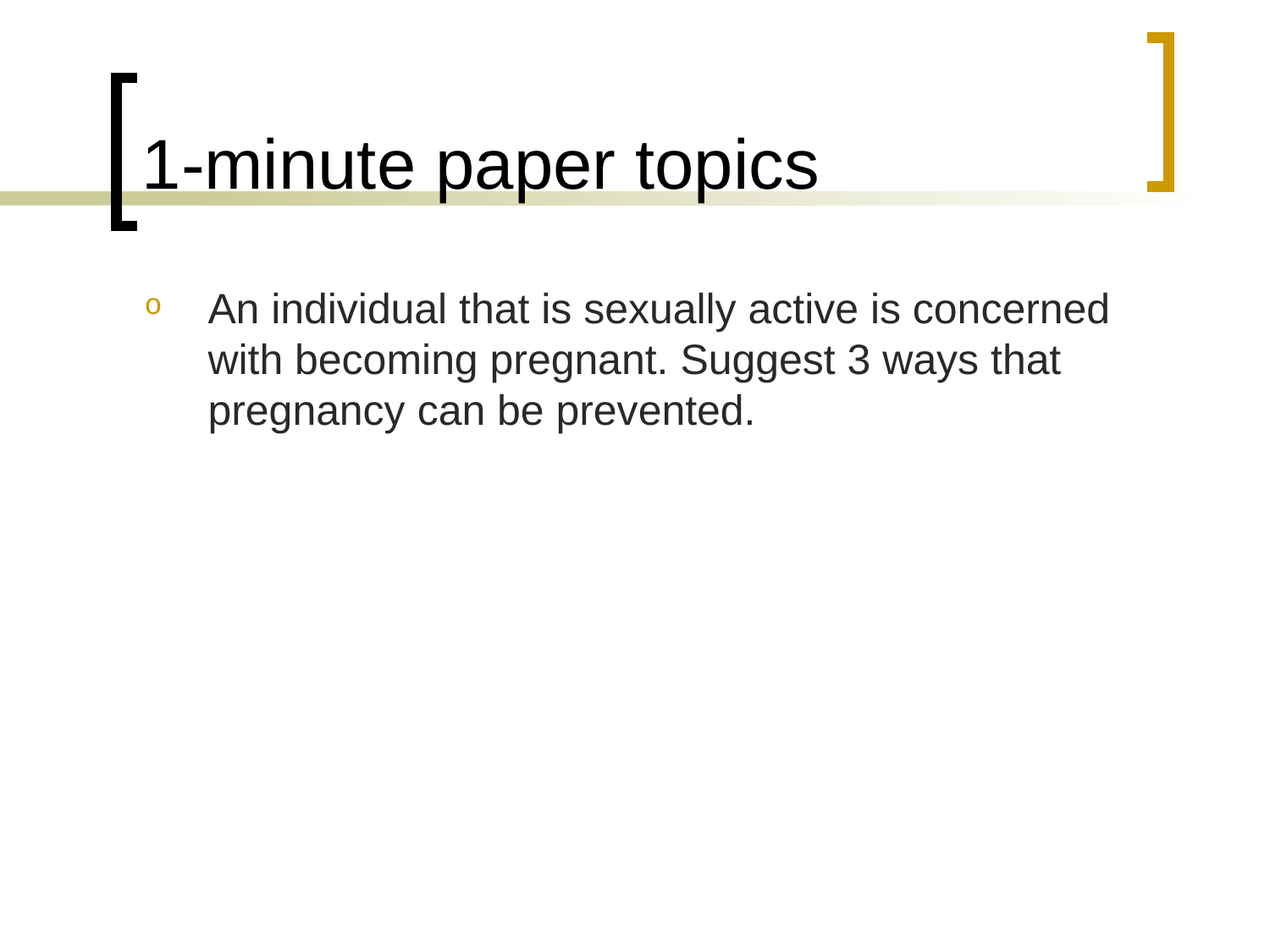

# 1-minute paper topics
An individual that is sexually active is concerned with becoming pregnant. Suggest 3 ways that pregnancy can be prevented.